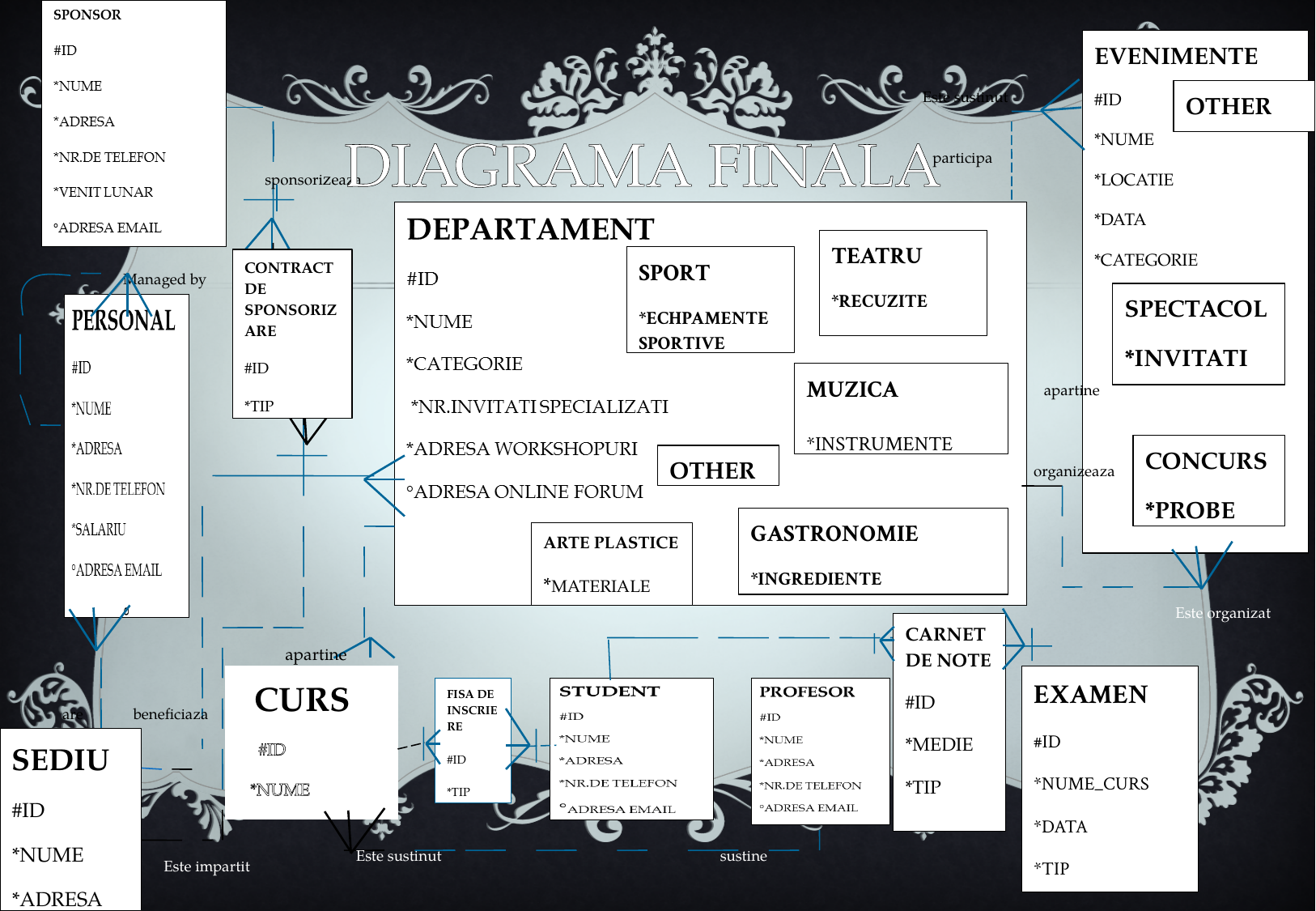

EVENIMENTE
#ID
*NUME
*LOCATIE
*DATA
*CATEGORIE
Este sustinut
OTHER

DIAGRAMA FINALA

participa
sponsorizeaza

TEATRU
*RECUZITE
SPORT
*ECHPAMENTE SPORTIVE
MUZICA
*INSTRUMENTE
GASTRONOMIE
*INGREDIENTE
ARTE PLASTICE
*MATERIALE

CONTRACT DE SPONSORIZARE
#ID
*TIP

Managed by

SPECTACOL
*INVITATI

apartine
apartine

CONCURS
*PROBE
OTHER

organizeaza

Este organizat

CARNET DE NOTE
#ID
*MEDIE
*TIP

apartine

  CURS
     #ID
   *NUME

EXAMEN
#ID
*NUME_CURS
*DATA
*TIP

FISA DE INSCRIERE
#ID
*TIP

are

beneficiaza

SEDIU
#ID
*NUME
*ADRESA

Este sustinut
sustine
Este impartit